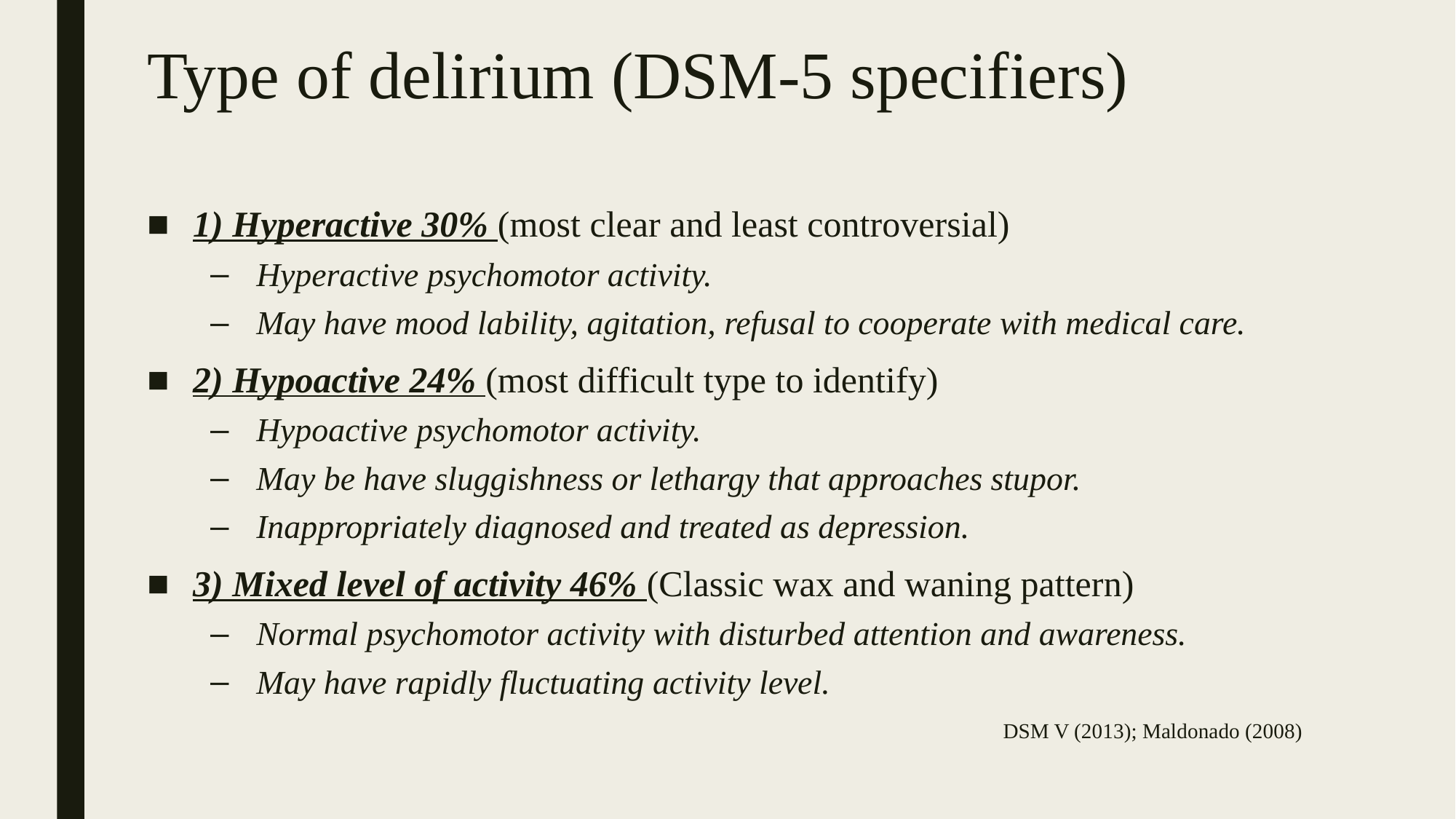

# Type of delirium (DSM-5 specifiers)
1) Hyperactive 30% (most clear and least controversial)
Hyperactive psychomotor activity.
May have mood lability, agitation, refusal to cooperate with medical care.
2) Hypoactive 24% (most difficult type to identify)
Hypoactive psychomotor activity.
May be have sluggishness or lethargy that approaches stupor.
Inappropriately diagnosed and treated as depression.
3) Mixed level of activity 46% (Classic wax and waning pattern)
Normal psychomotor activity with disturbed attention and awareness.
May have rapidly fluctuating activity level.
DSM V (2013); Maldonado (2008)